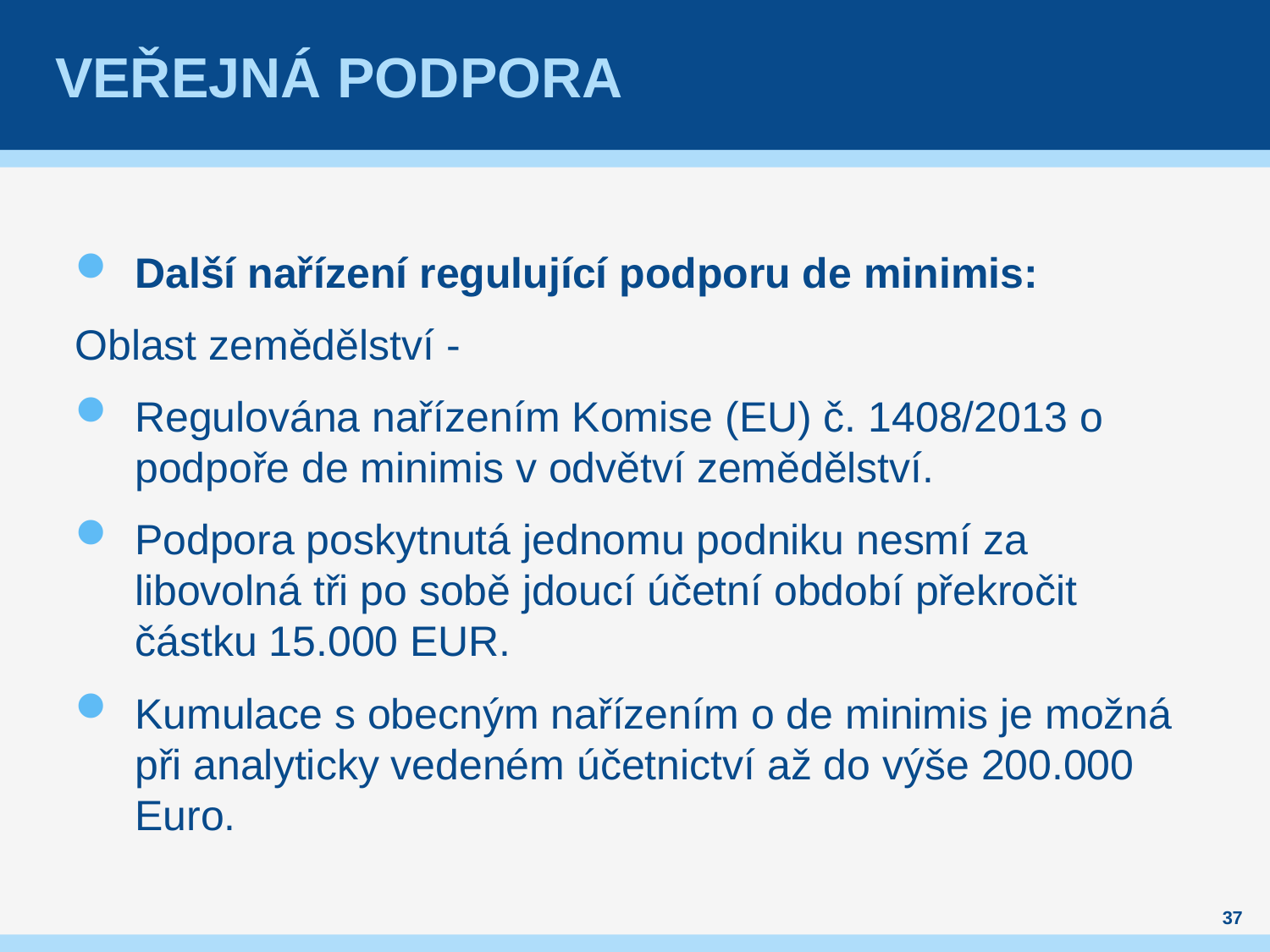

# Veřejná podpora
Další nařízení regulující podporu de minimis:
Oblast zemědělství -
Regulována nařízením Komise (EU) č. 1408/2013 o podpoře de minimis v odvětví zemědělství.
Podpora poskytnutá jednomu podniku nesmí za libovolná tři po sobě jdoucí účetní období překročit částku 15.000 EUR.
Kumulace s obecným nařízením o de minimis je možná při analyticky vedeném účetnictví až do výše 200.000 Euro.
37